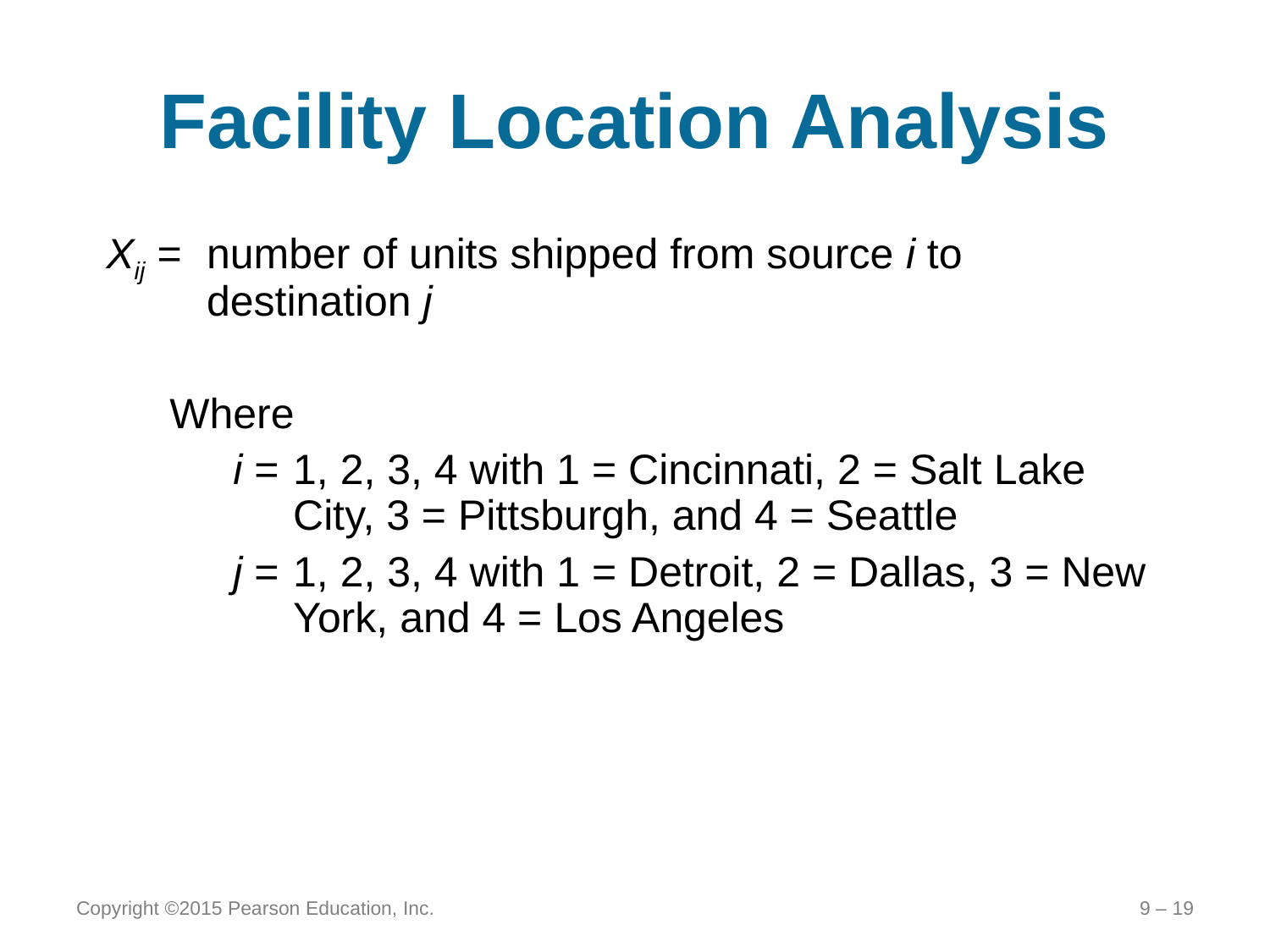

# Facility Location Analysis
Xij =	number of units shipped from source i to destination j

Where
i =	1, 2, 3, 4 with 1 = Cincinnati, 2 = Salt Lake City, 3 = Pittsburgh, and 4 = Seattle
j =	1, 2, 3, 4 with 1 = Detroit, 2 = Dallas, 3 = New York, and 4 = Los Angeles
Copyright ©2015 Pearson Education, Inc.
9 – 19